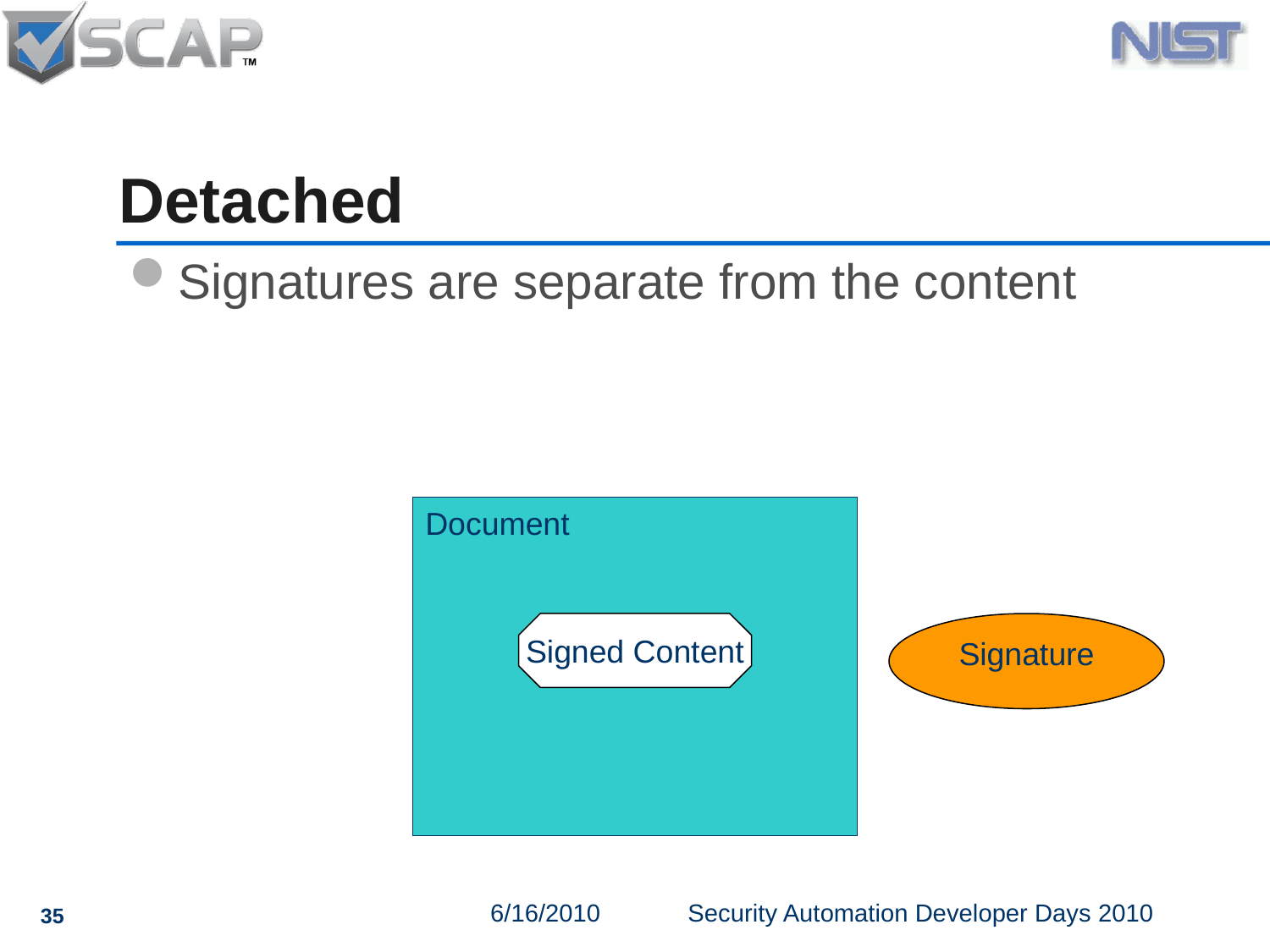

# Detached
Signatures are separate from the content
Document
Signed Content
Signature
35
6/16/2010
Security Automation Developer Days 2010